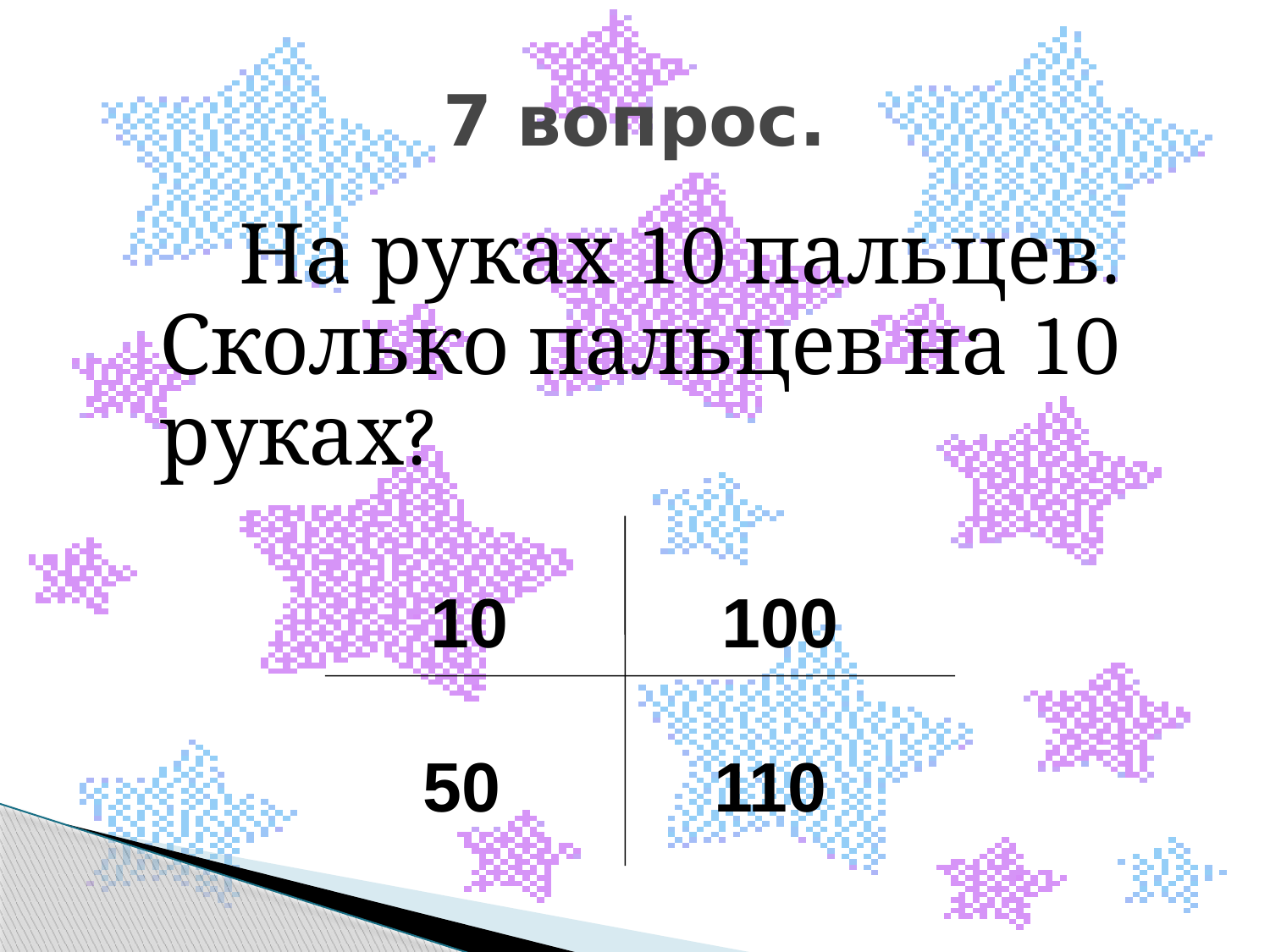

# 7 вопрос.
       На руках 10 пальцев. Сколько пальцев на 10 руках?

10           100

50           110